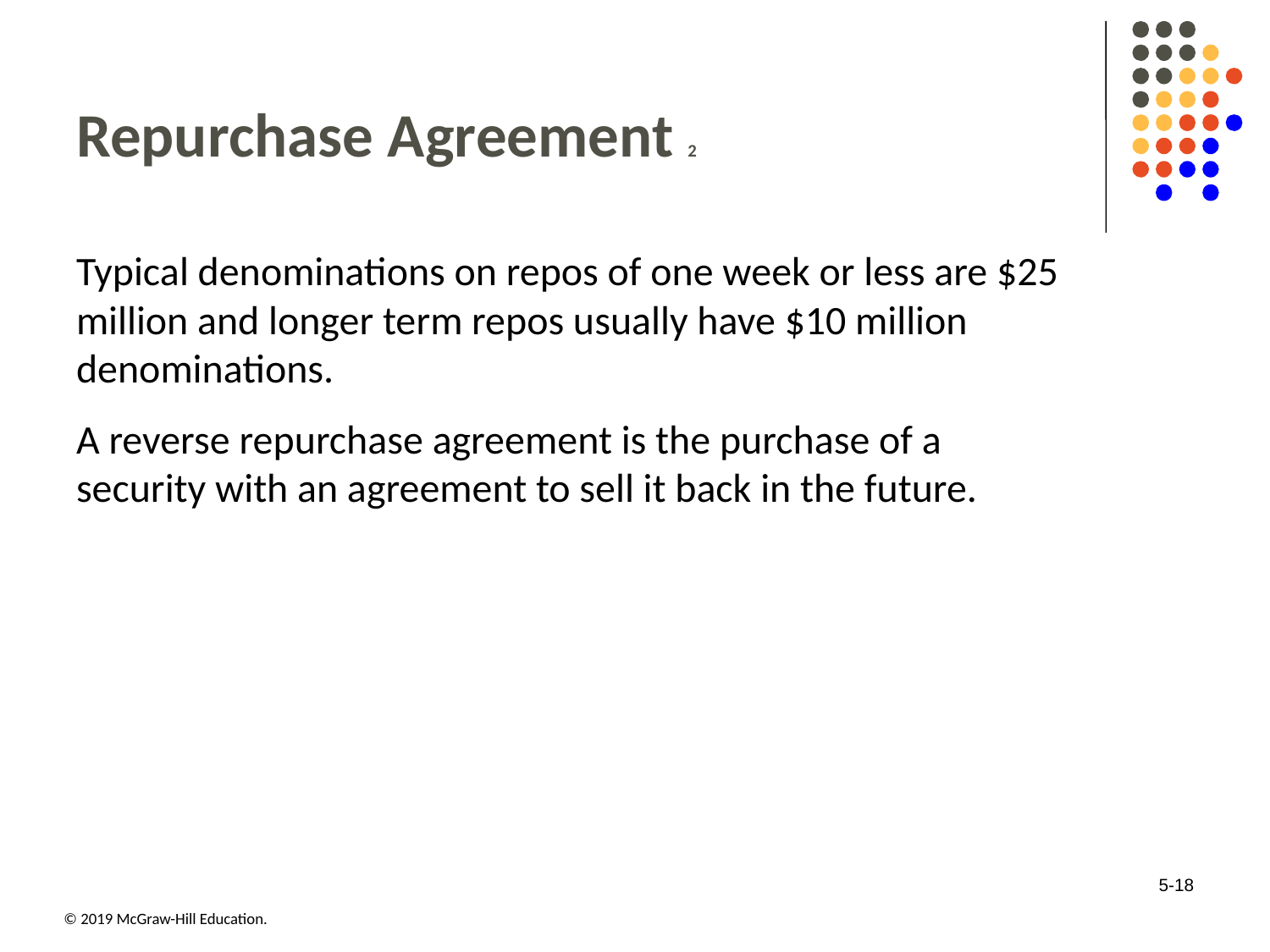

# Repurchase Agreement 2
Typical denominations on repos of one week or less are $25 million and longer term repos usually have $10 million denominations.
A reverse repurchase agreement is the purchase of a security with an agreement to sell it back in the future.
5-18